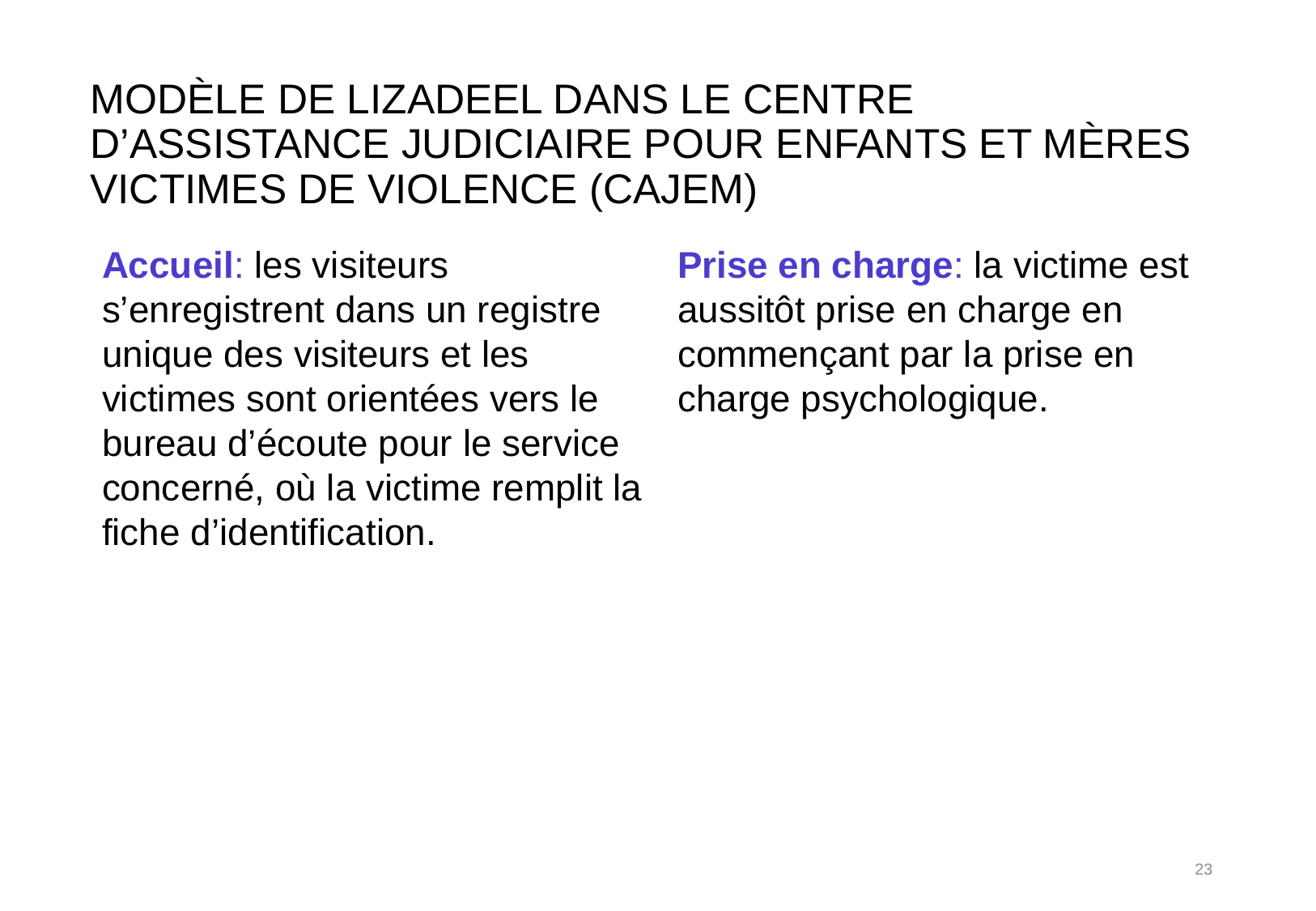

# Modèle de LIZADEEL dans le Centre d’Assistance Judiciaire pour Enfants et Mères victimes de violence (CAJEM)
Accueil: les visiteurs s’enregistrent dans un registre unique des visiteurs et les victimes sont orientées vers le bureau d’écoute pour le service concerné, où la victime remplit la fiche d’identification.
Prise en charge: la victime est aussitôt prise en charge en commençant par la prise en charge psychologique.

23